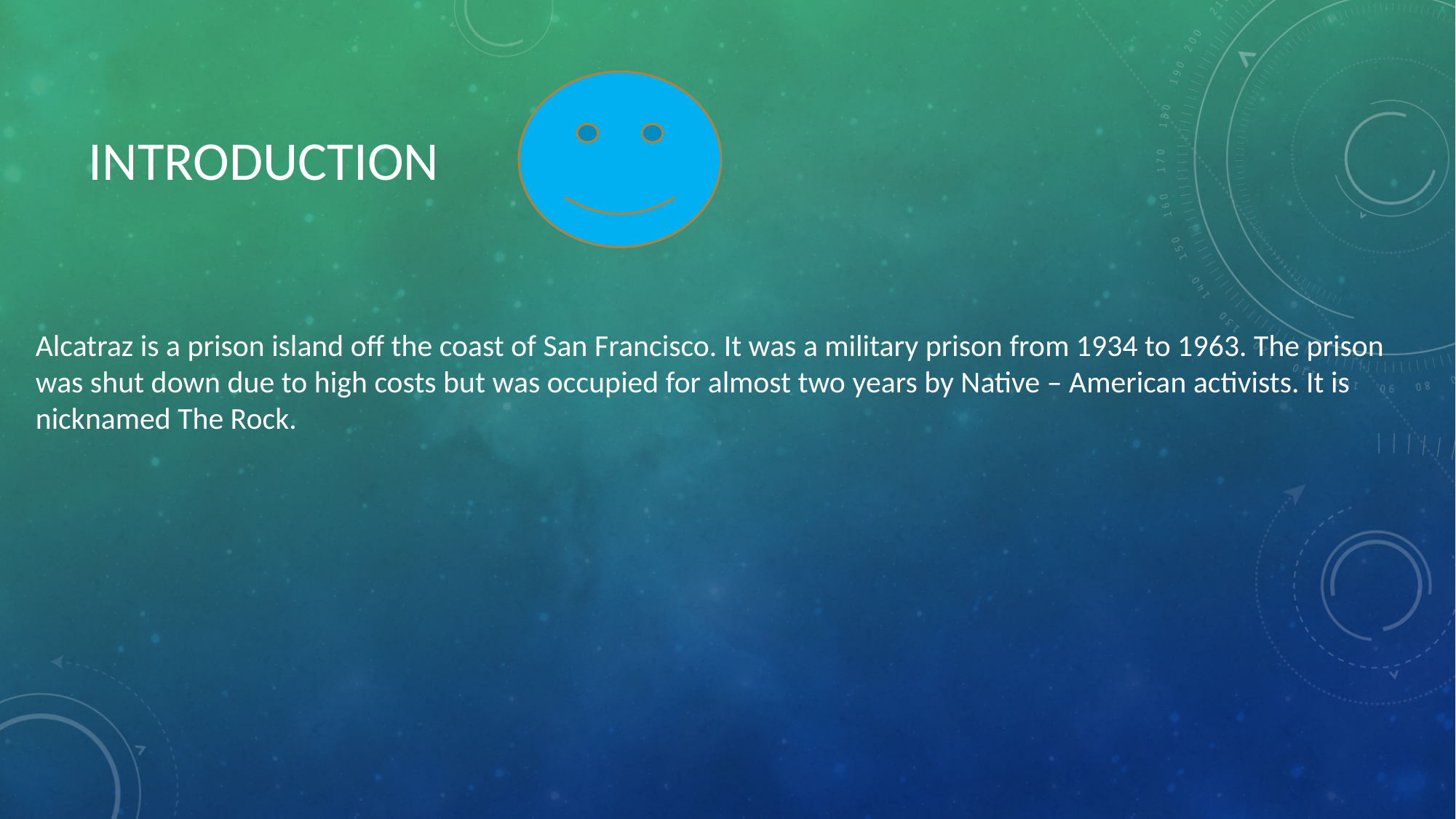

Alcatraz is a prison island off the coast of San Francisco. It was a military prison from 1934 to 1963. The prison was shut down due to high costs but was occupied for almost two years by Native – American activists. It is nicknamed The Rock.
# Introduction